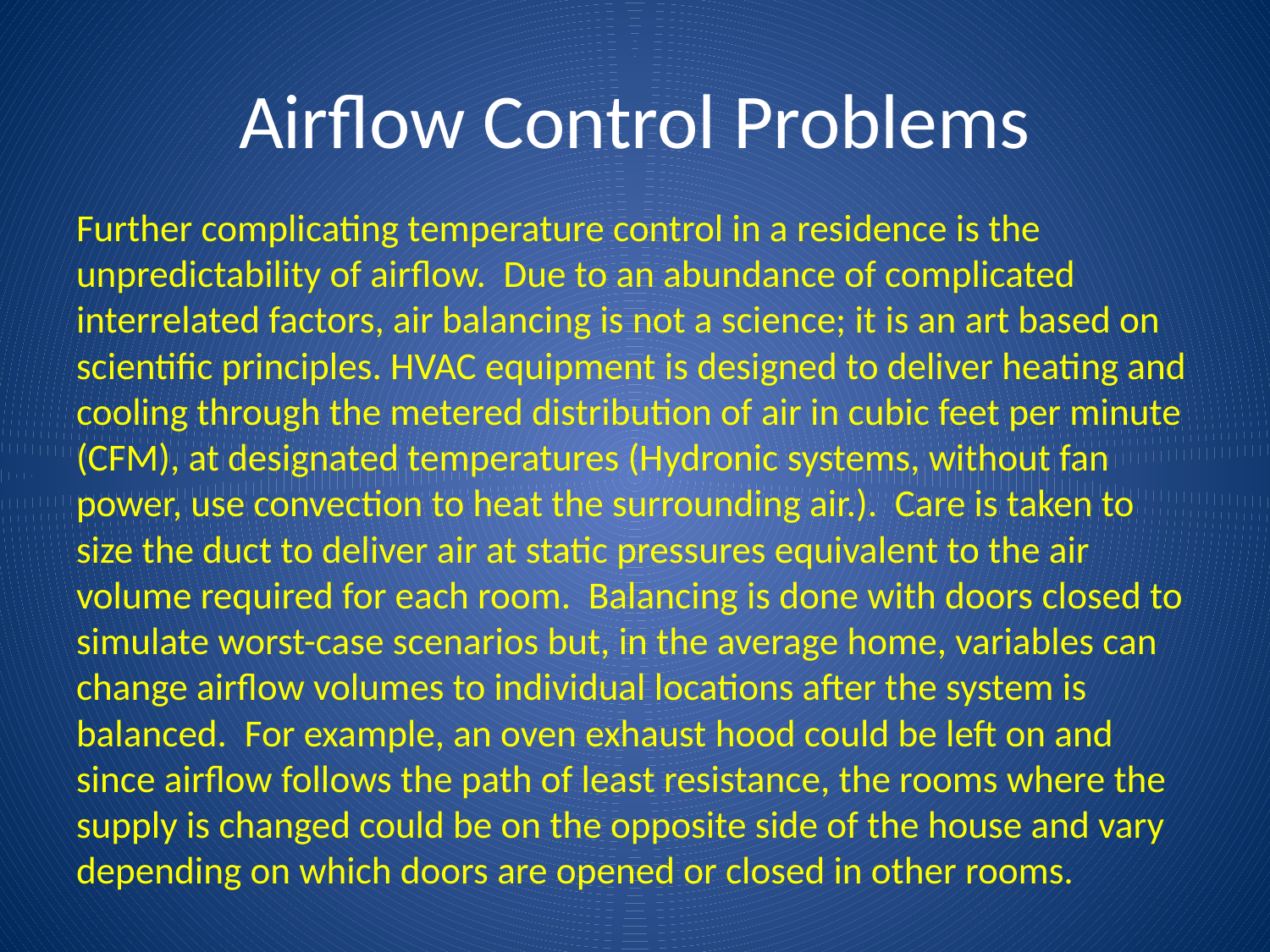

# Airflow Control Problems
Further complicating temperature control in a residence is the unpredictability of airflow.  Due to an abundance of complicated interrelated factors, air balancing is not a science; it is an art based on scientific principles. HVAC equipment is designed to deliver heating and cooling through the metered distribution of air in cubic feet per minute (CFM), at designated temperatures (Hydronic systems, without fan power, use convection to heat the surrounding air.).  Care is taken to size the duct to deliver air at static pressures equivalent to the air volume required for each room.  Balancing is done with doors closed to simulate worst-case scenarios but, in the average home, variables can change airflow volumes to individual locations after the system is balanced.  For example, an oven exhaust hood could be left on and since airflow follows the path of least resistance, the rooms where the supply is changed could be on the opposite side of the house and vary depending on which doors are opened or closed in other rooms.